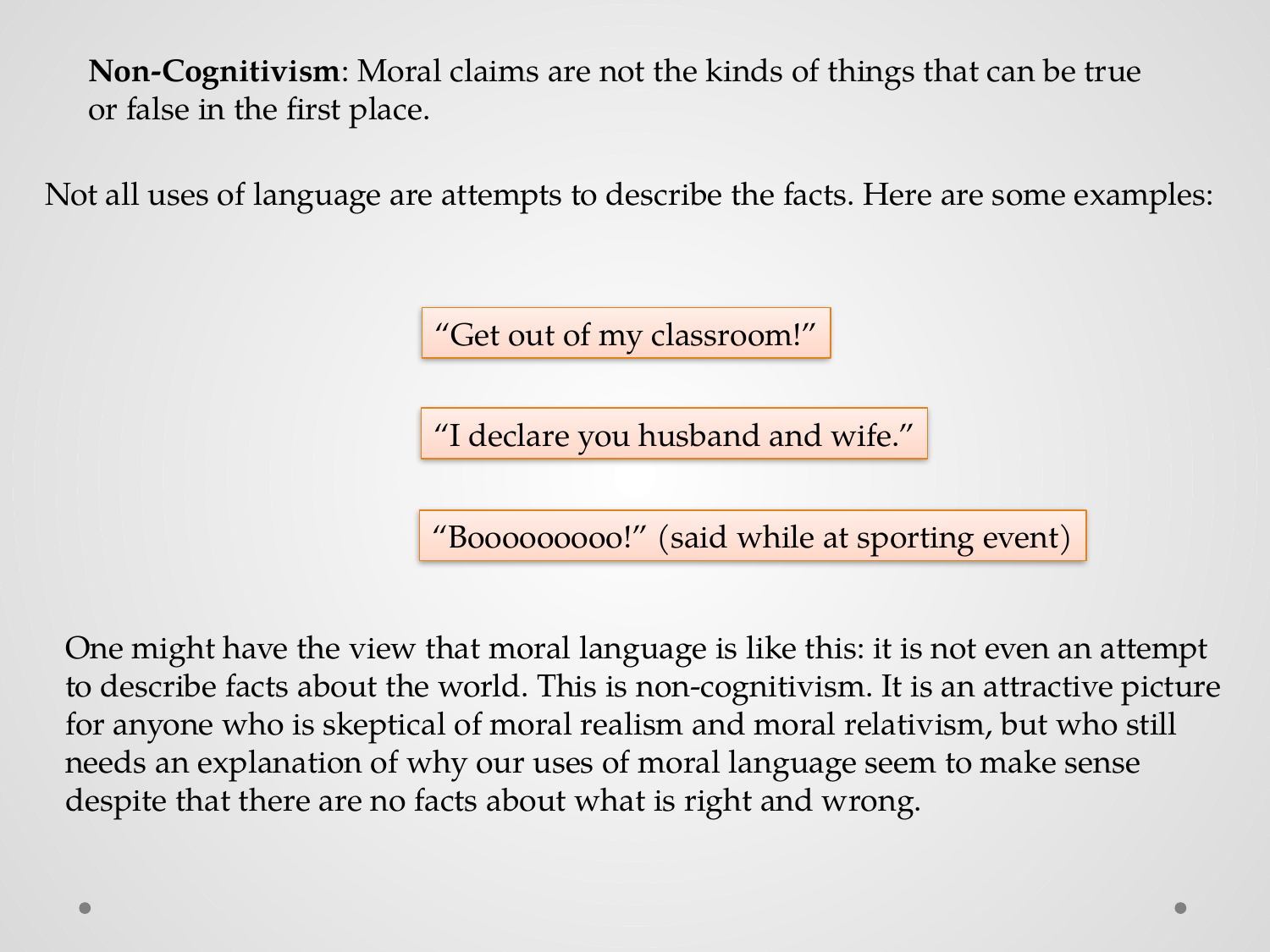

Non-Cognitivism: Moral claims are not the kinds of things that can be true or false in the first place.
Not all uses of language are attempts to describe the facts. Here are some examples:
“Get out of my classroom!”
“I declare you husband and wife.”
“Booooooooo!” (said while at sporting event)
One might have the view that moral language is like this: it is not even an attempt to describe facts about the world. This is non-cognitivism. It is an attractive picture for anyone who is skeptical of moral realism and moral relativism, but who still needs an explanation of why our uses of moral language seem to make sense despite that there are no facts about what is right and wrong.